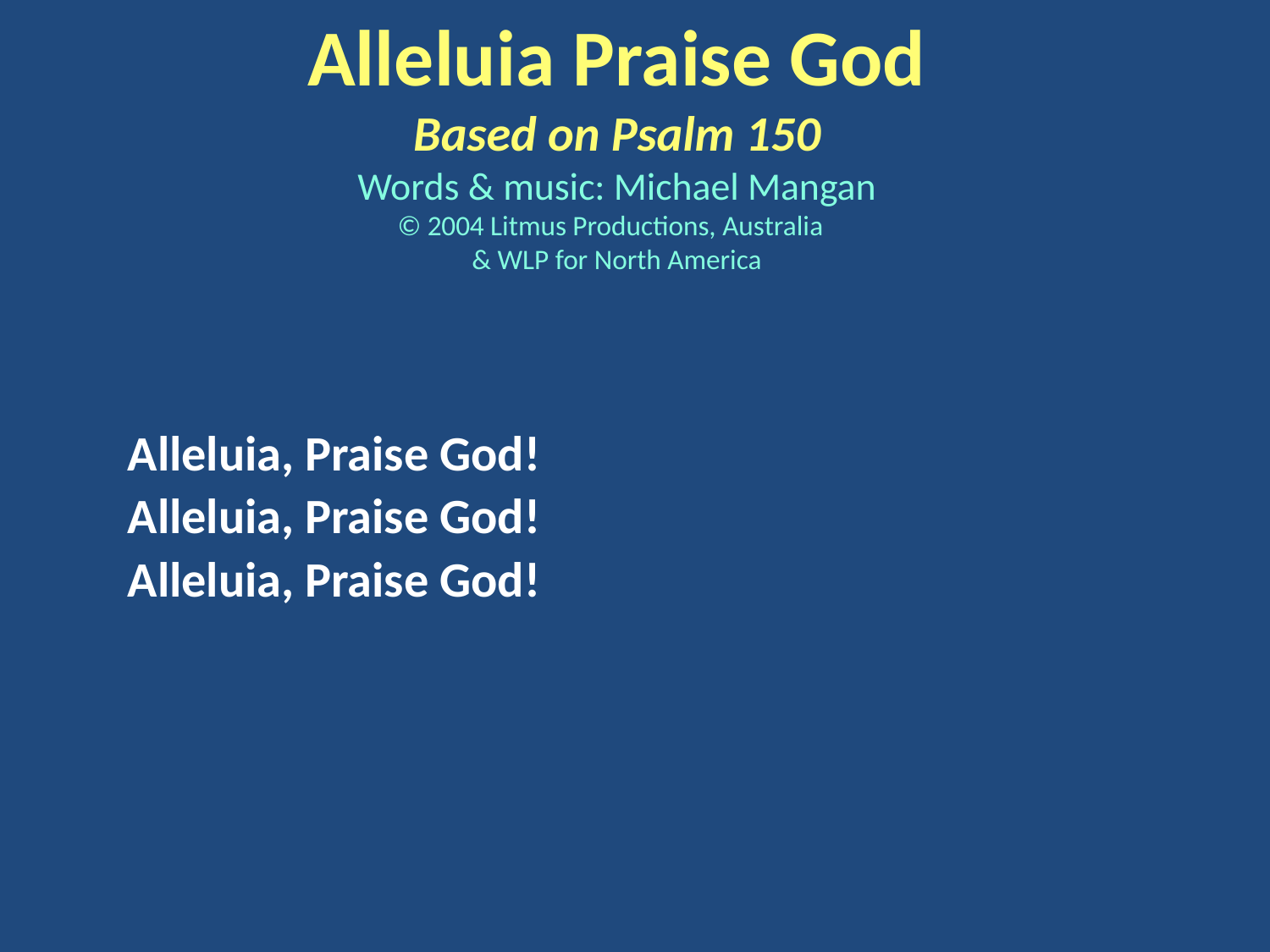

Alleluia Praise God
Based on Psalm 150
Words & music: Michael Mangan
© 2004 Litmus Productions, Australia
& WLP for North America
Alleluia, Praise God!
Alleluia, Praise God!
Alleluia, Praise God!